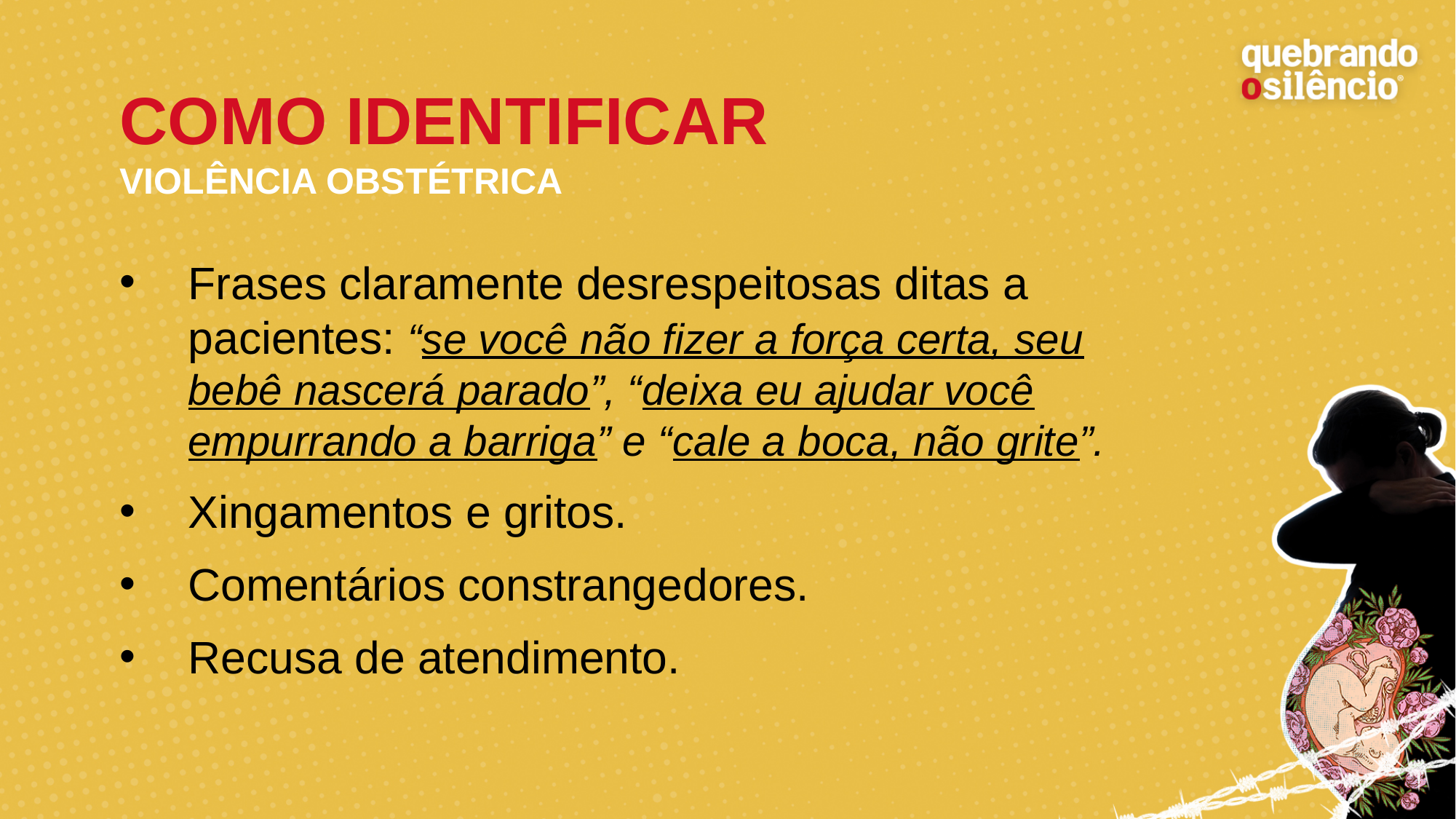

# COMO IDENTIFICAR VIOLÊNCIA OBSTÉTRICA
Frases claramente desrespeitosas ditas a pacientes: “se você não fizer a força certa, seu bebê nascerá parado”, “deixa eu ajudar você empurrando a barriga” e “cale a boca, não grite”.
Xingamentos e gritos.
Comentários constrangedores.
Recusa de atendimento.